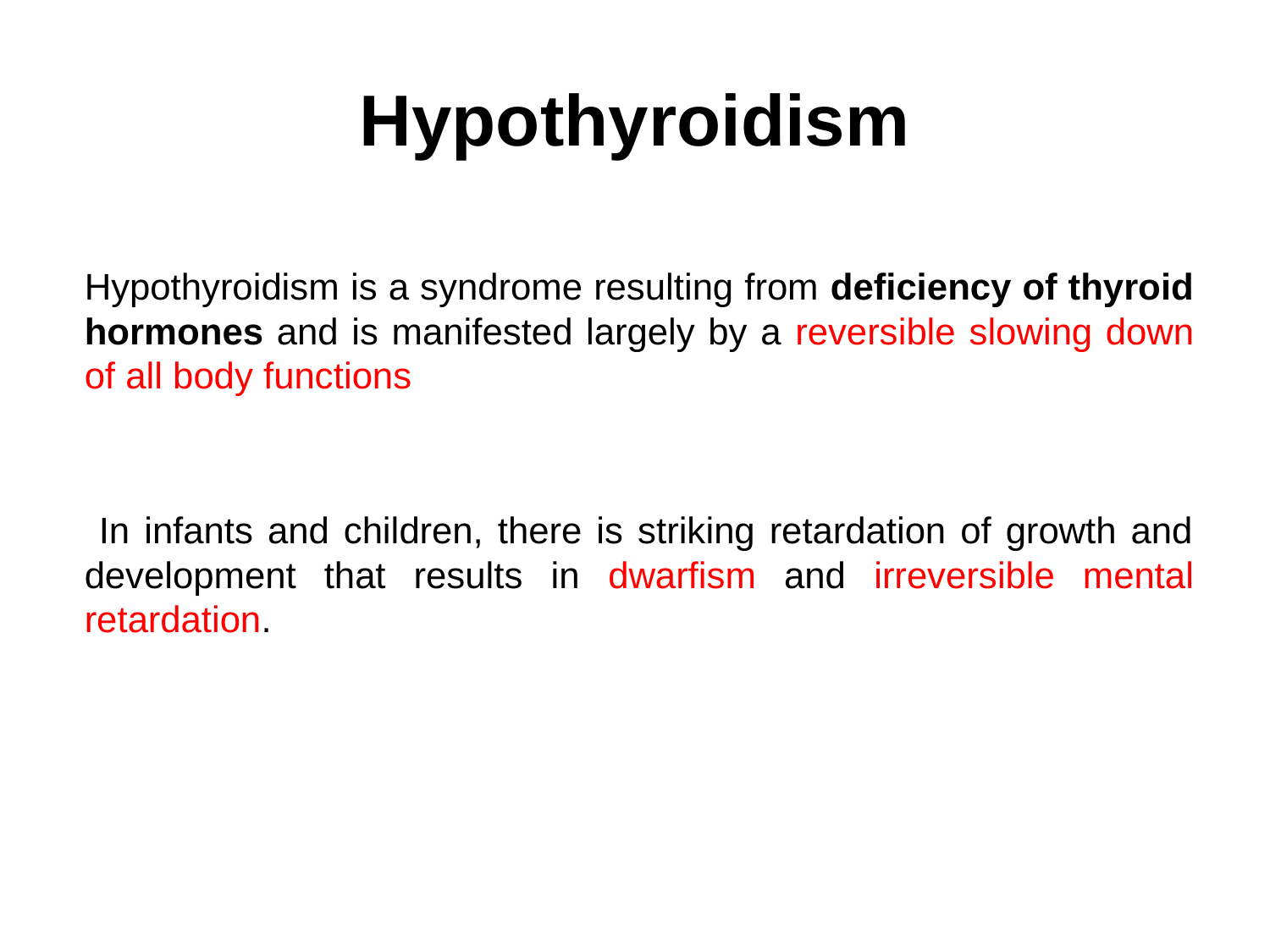

# Hypothyroidism

Hypothyroidism is a syndrome resulting from deficiency of thyroid hormones and is manifested largely by a reversible slowing down of all body functions

 In infants and children, there is striking retardation of growth and development that results in dwarfism and irreversible mental retardation.